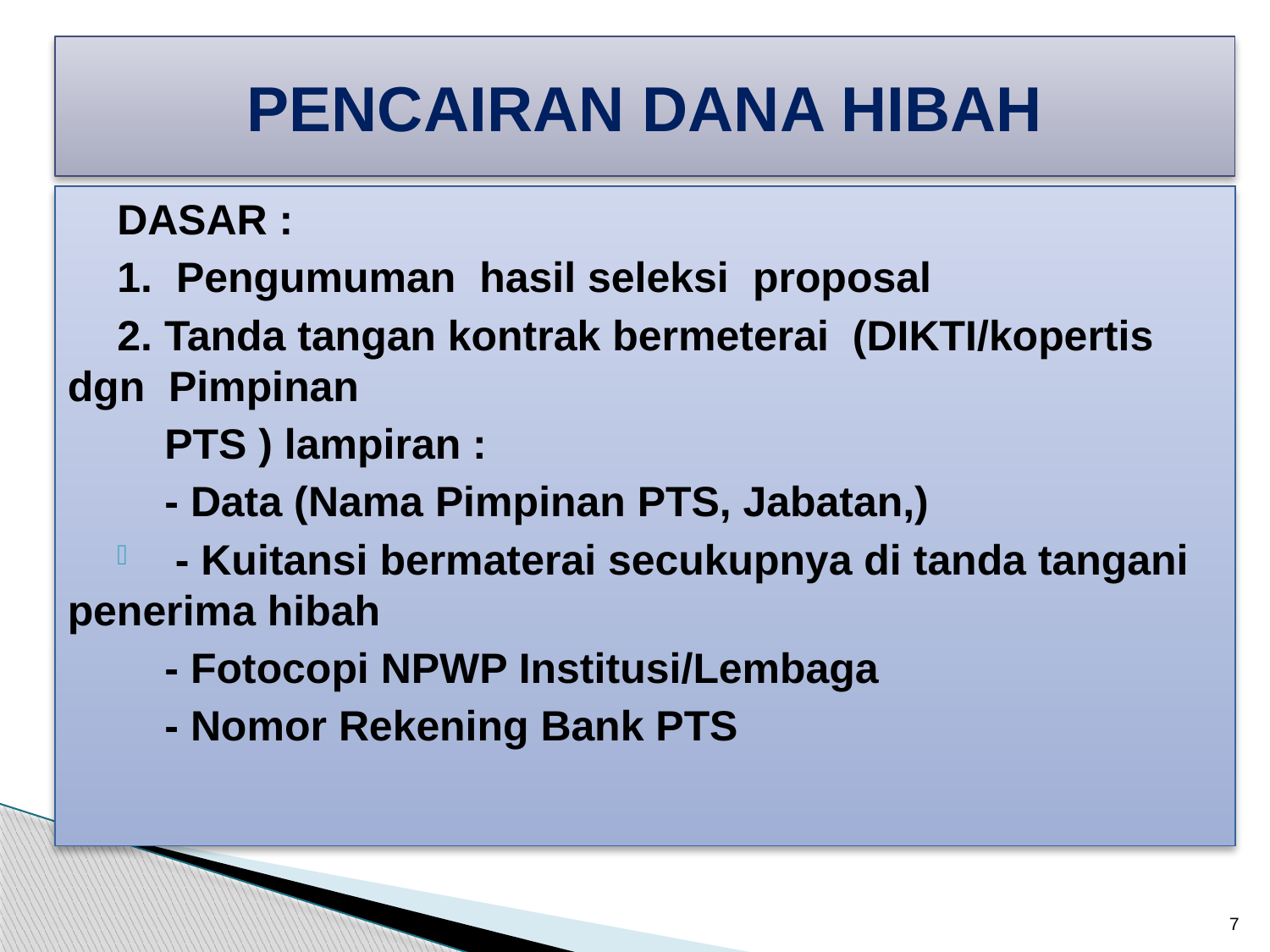

# PENCAIRAN DANA HIBAH
DASAR :
1.  Pengumuman  hasil seleksi  proposal
2. Tanda tangan kontrak bermeterai  (DIKTI/kopertis dgn  Pimpinan
    PTS ) lampiran :
    - Data (Nama Pimpinan PTS, Jabatan,)
    - Kuitansi bermaterai secukupnya di tanda tangani penerima hibah
    - Fotocopi NPWP Institusi/Lembaga
    - Nomor Rekening Bank PTS

7